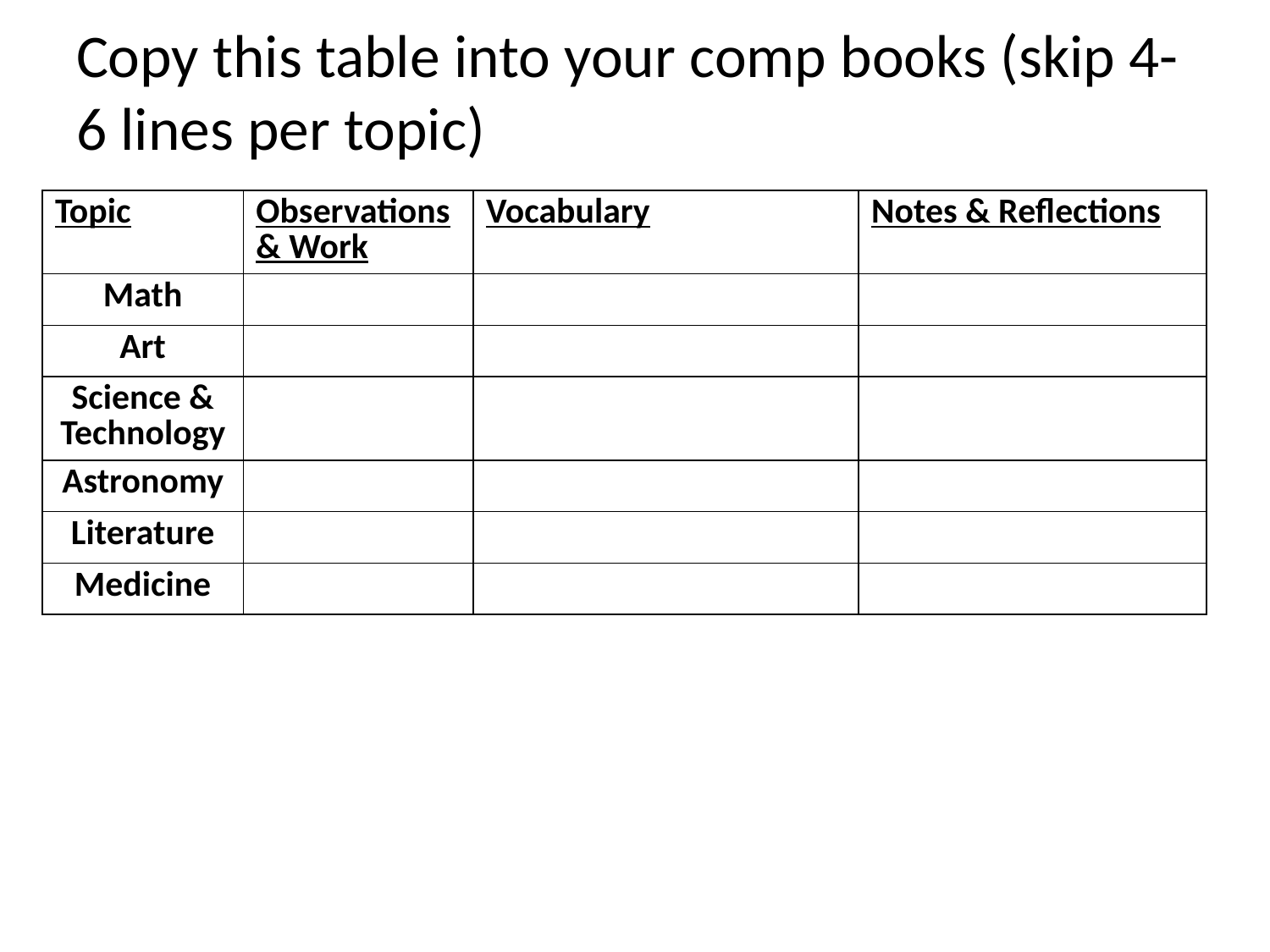

# Copy this table into your comp books (skip 4-6 lines per topic)
| Topic | Observations & Work | Vocabulary | Notes & Reflections |
| --- | --- | --- | --- |
| Math |  |  |  |
| Art |  |  |  |
| Science & Technology |  |  |  |
| Astronomy |  |  |  |
| Literature |  |  |  |
| Medicine |  |  |  |